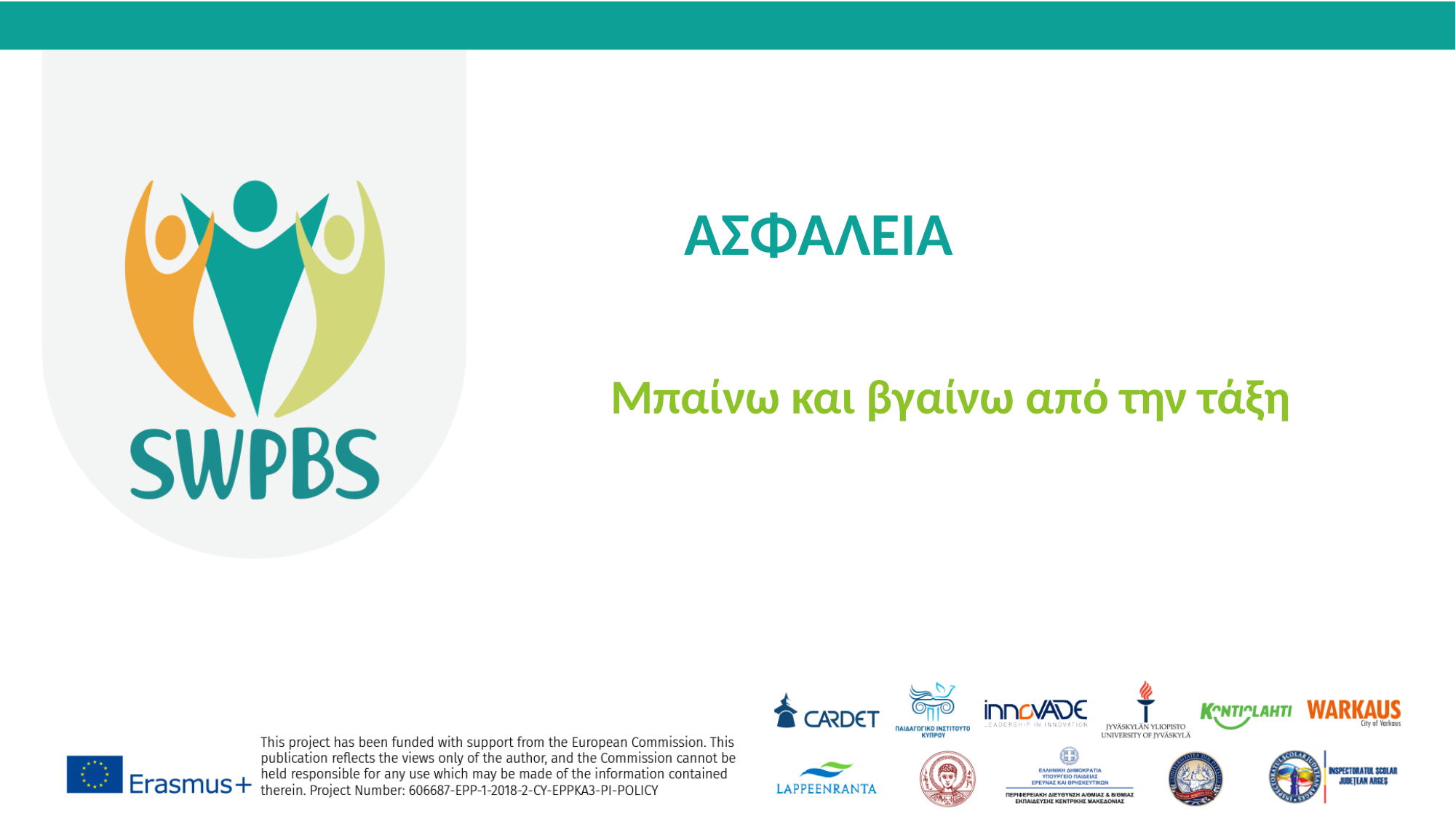

ΑΣΦΑΛΕΙΑ
Μπαίνω και βγαίνω από την τάξη